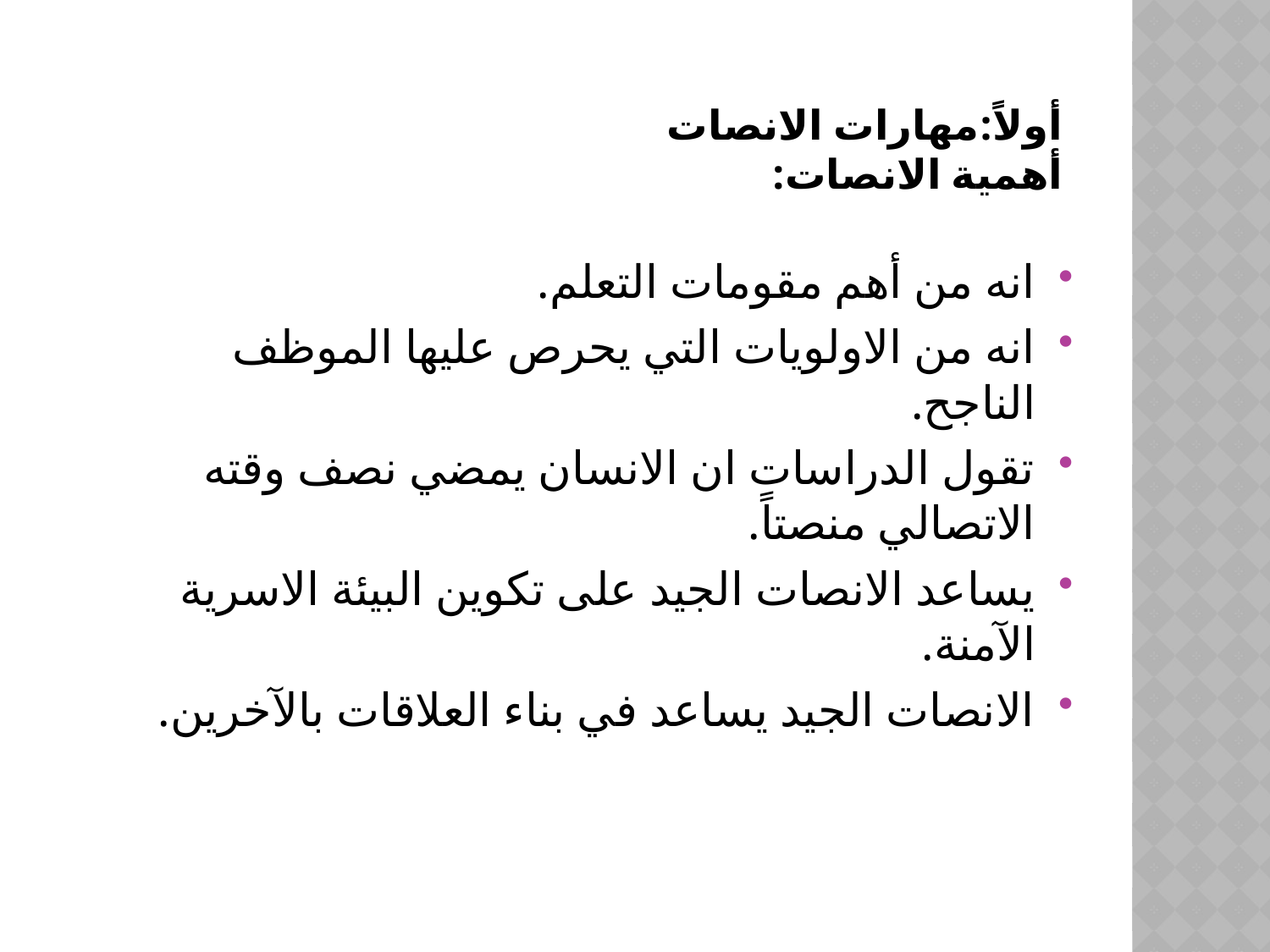

# أولاً:مهارات الانصات أهمية الانصات:
انه من أهم مقومات التعلم.
انه من الاولويات التي يحرص عليها الموظف الناجح.
تقول الدراسات ان الانسان يمضي نصف وقته الاتصالي منصتاً.
يساعد الانصات الجيد على تكوين البيئة الاسرية الآمنة.
الانصات الجيد يساعد في بناء العلاقات بالآخرين.